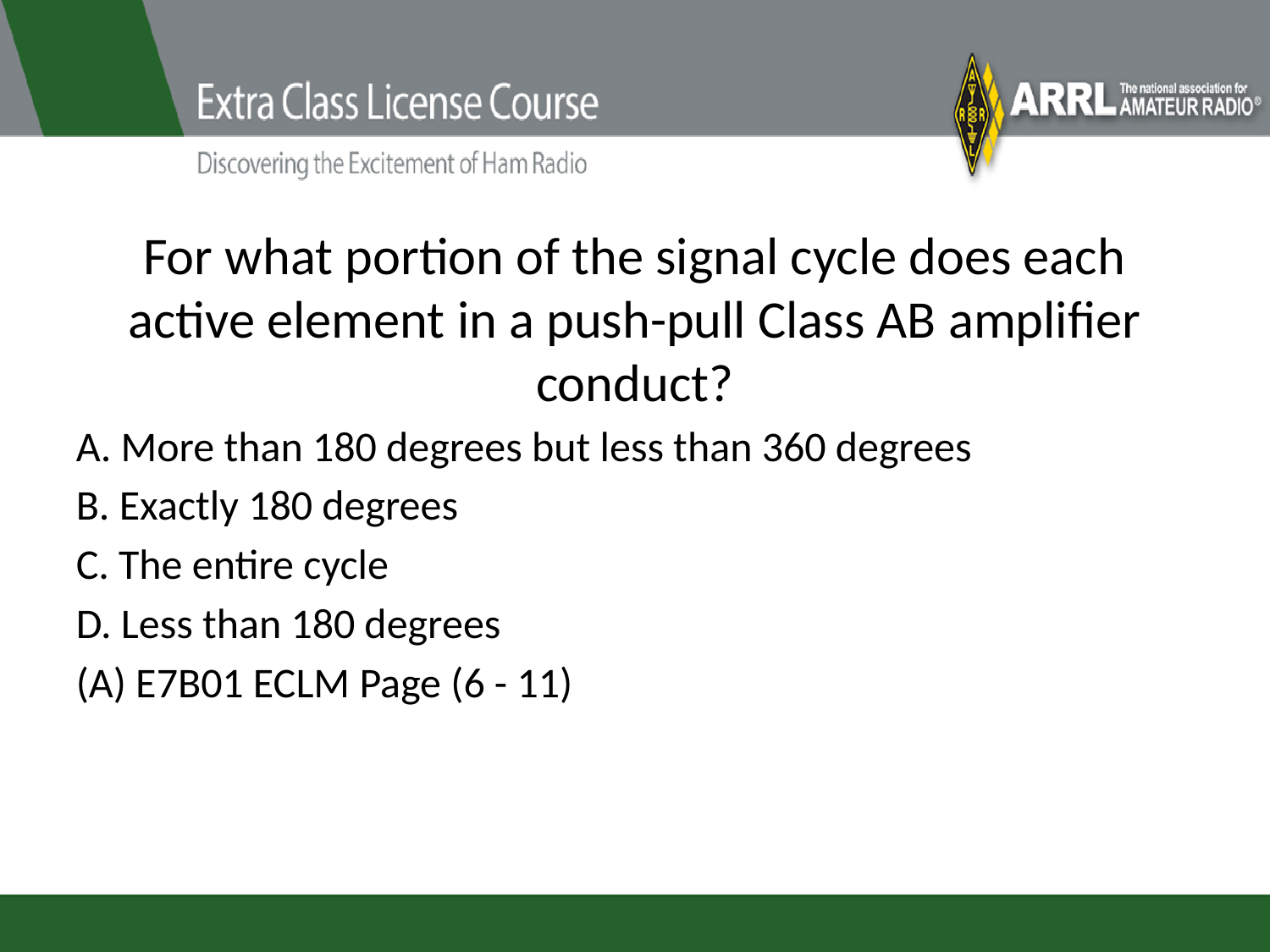

# For what portion of the signal cycle does each active element in a push-pull Class AB amplifier conduct?
A. More than 180 degrees but less than 360 degrees
B. Exactly 180 degrees
C. The entire cycle
D. Less than 180 degrees
(A) E7B01 ECLM Page (6 - 11)